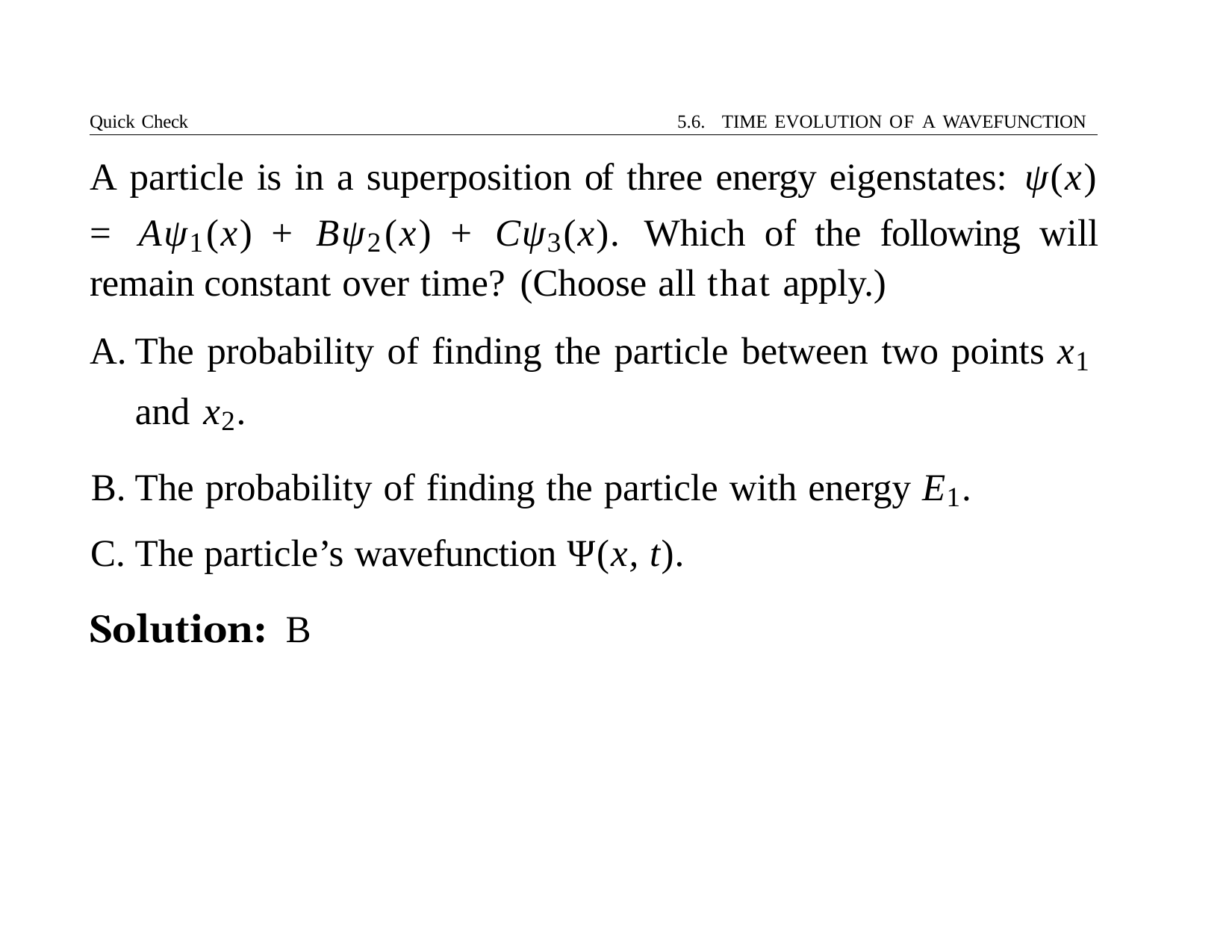

Quick Check	5.6.  TIME EVOLUTION OF A WAVEFUNCTION

# A particle is in a superposition of three energy eigenstates: ψ(x) = Aψ1(x) + Bψ2(x) + Cψ3(x). Which of the following will remain constant over time? (Choose all that apply.)
The probability of finding the particle between two points x1
and x2.
The probability of finding the particle with energy E1.
The particle’s wavefunction Ψ(x, t).
Solution:	B